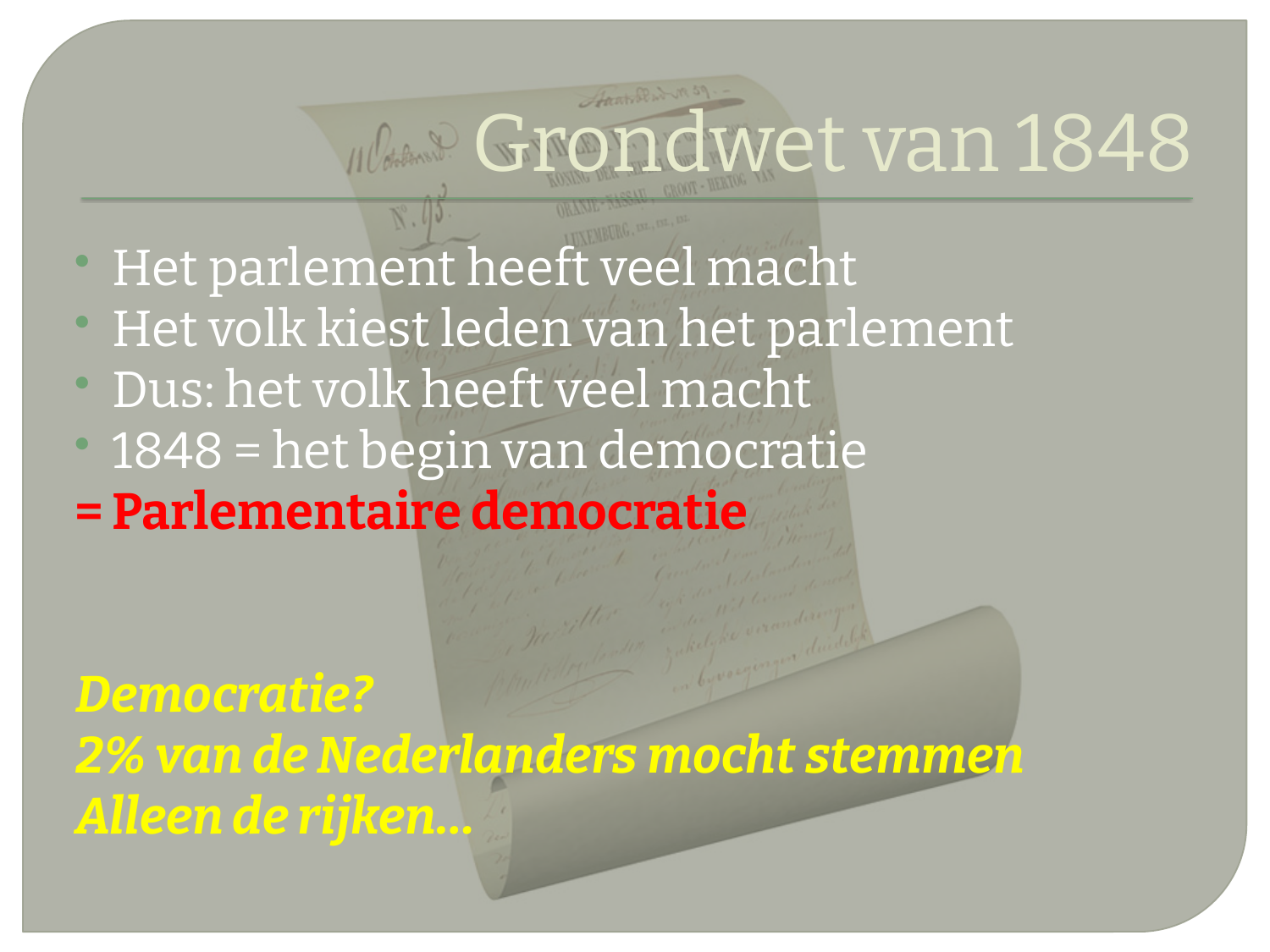

# Grondwet van 1848
Het parlement heeft veel macht
Het volk kiest leden van het parlement
Dus: het volk heeft veel macht
1848 = het begin van democratie
= Parlementaire democratie

Democratie?
2% van de Nederlanders mocht stemmen
Alleen de rijken…